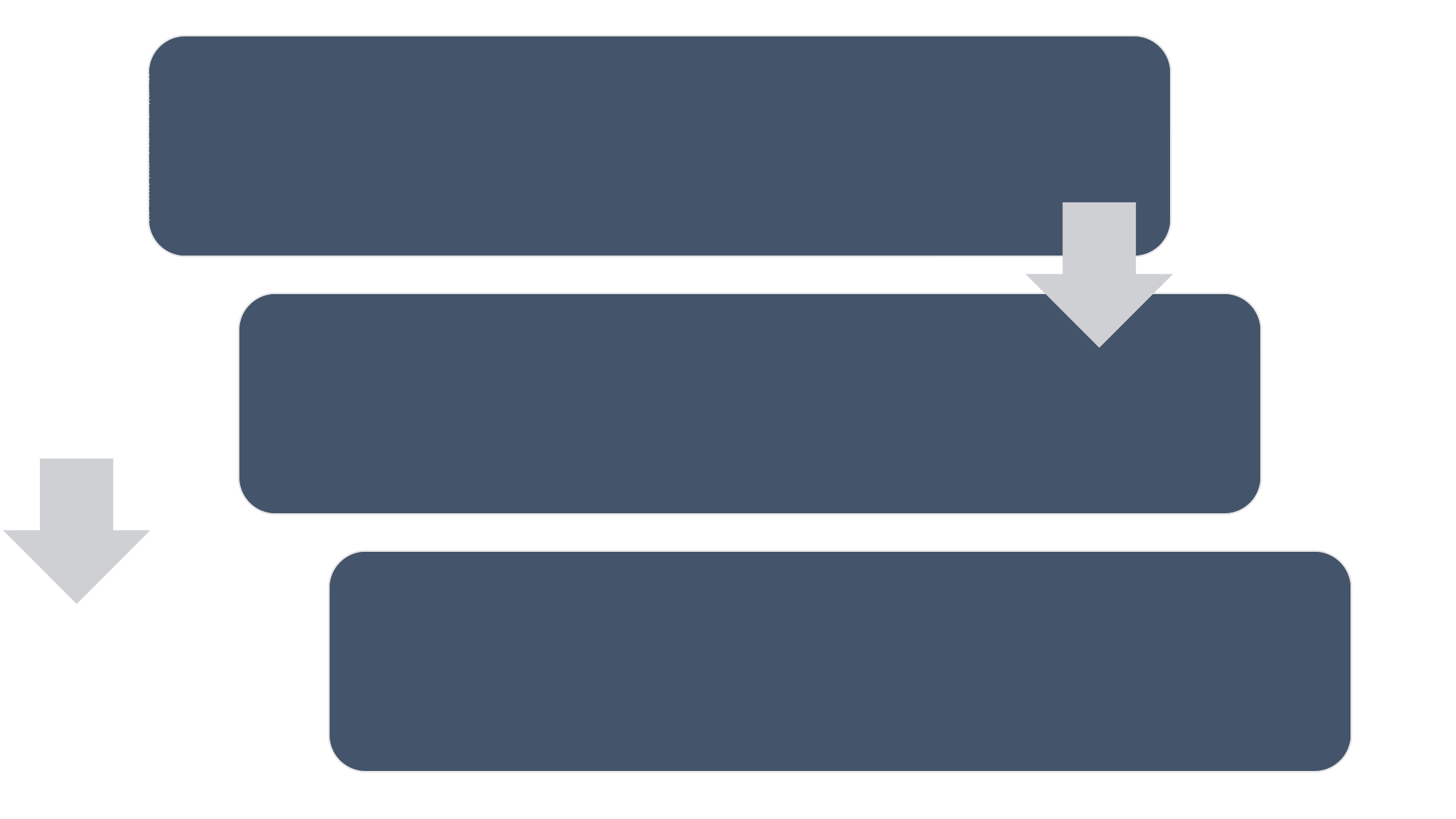

Өз кезегінде таным субъектілерін сапалы даярлау қажеттілігі жоғары білікті ғылыми кадрларды даярлауды қамтамасыз ететін арнайы мамандандырылған ғылыми-білім беру ұйымдары мен мекемелерін құруды анықтайды.